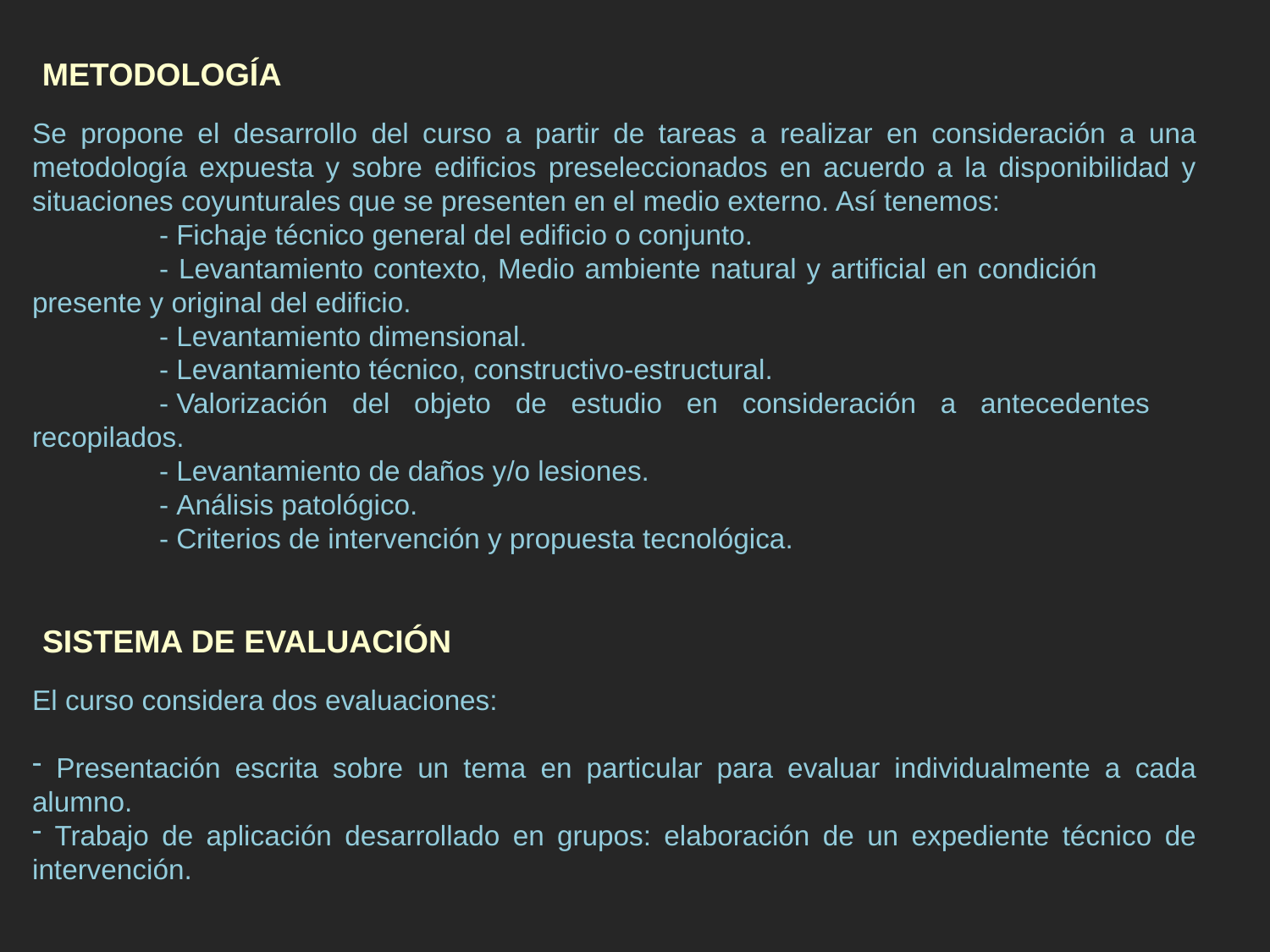

METODOLOGÍA
Se propone el desarrollo del curso a partir de tareas a realizar en consideración a una metodología expuesta y sobre edificios preseleccionados en acuerdo a la disponibilidad y situaciones coyunturales que se presenten en el medio externo. Así tenemos:
	- Fichaje técnico general del edificio o conjunto.
	- Levantamiento contexto, Medio ambiente natural y artificial en condición 	presente y original del edificio.
	- Levantamiento dimensional.
	- Levantamiento técnico, constructivo-estructural.
	- Valorización del objeto de estudio en consideración a antecedentes 	recopilados.
	- Levantamiento de daños y/o lesiones.
	- Análisis patológico.
	- Criterios de intervención y propuesta tecnológica.

SISTEMA DE EVALUACIÓN
El curso considera dos evaluaciones:

 Presentación escrita sobre un tema en particular para evaluar individualmente a cada alumno.
 Trabajo de aplicación desarrollado en grupos: elaboración de un expediente técnico de intervención.